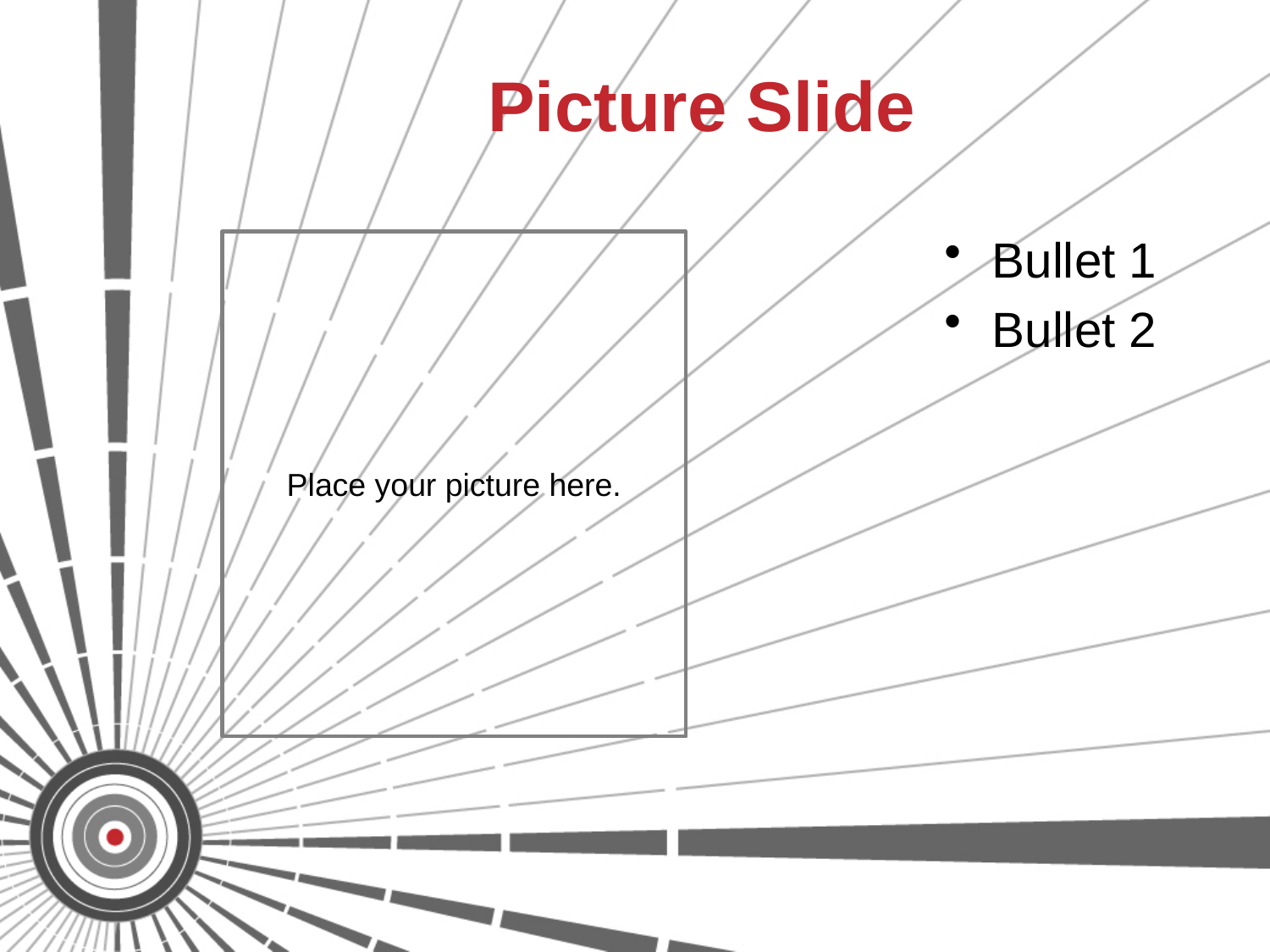

# Picture Slide
Bullet 1
Bullet 2
Place your picture here.